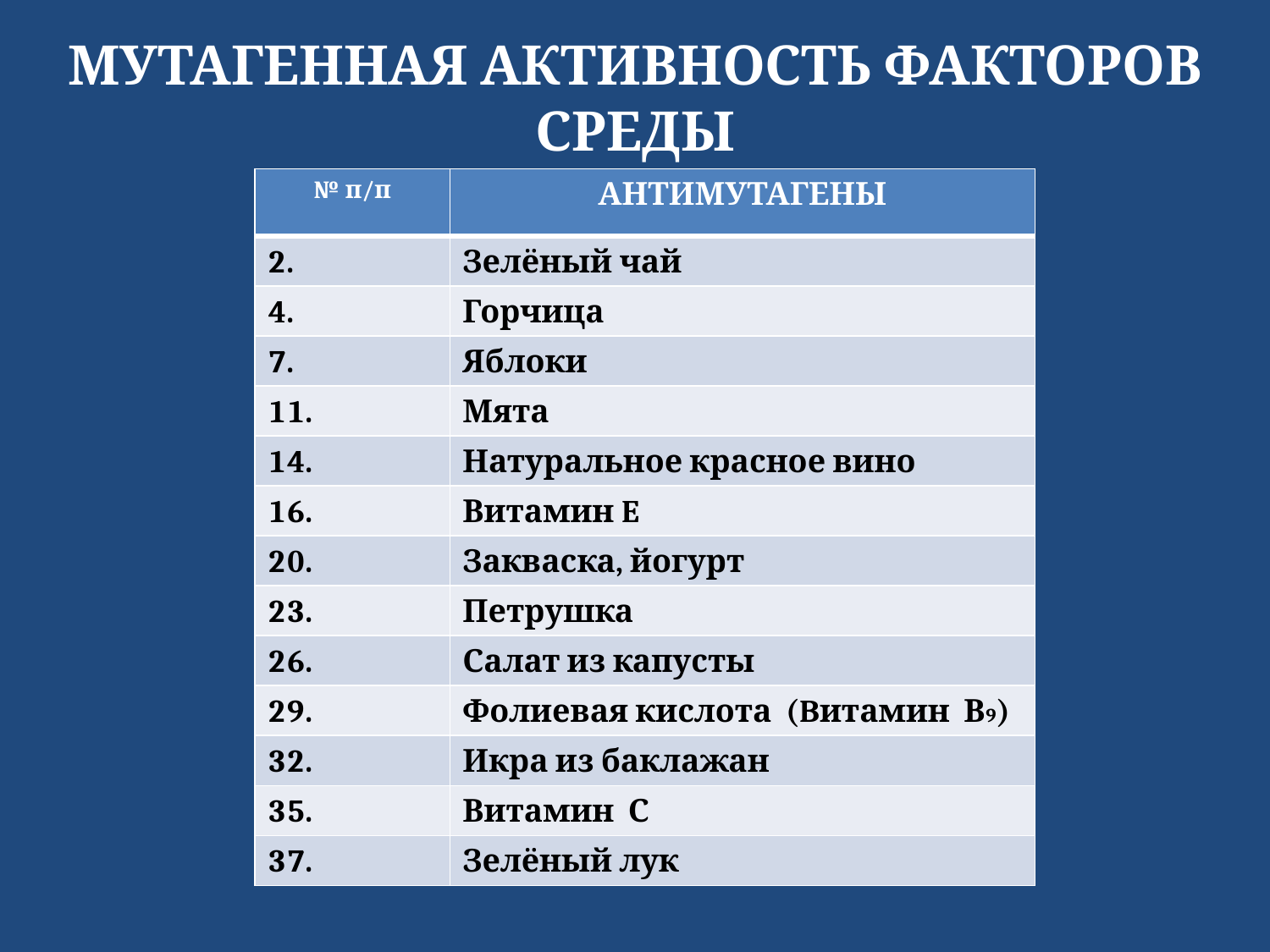

# МУТАГЕННАЯ АКТИВНОСТЬ ФАКТОРОВ СРЕДЫ

| № п/п | АНТИМУТАГЕНЫ |
| --- | --- |
| 2. | Зелёный чай |
| 4. | Горчица |
| 7. | Яблоки |
| 11. | Мята |
| 14. | Натуральное красное вино |
| 16. | Витамин E |
| 20. | Закваска, йогурт |
| 23. | Петрушка |
| 26. | Салат из капусты |
| 29. | Фолиевая кислота (Bитамин В9) |
| 32. | Икра из баклажан |
| 35. | Витамин С |
| 37. | Зелёный лук |